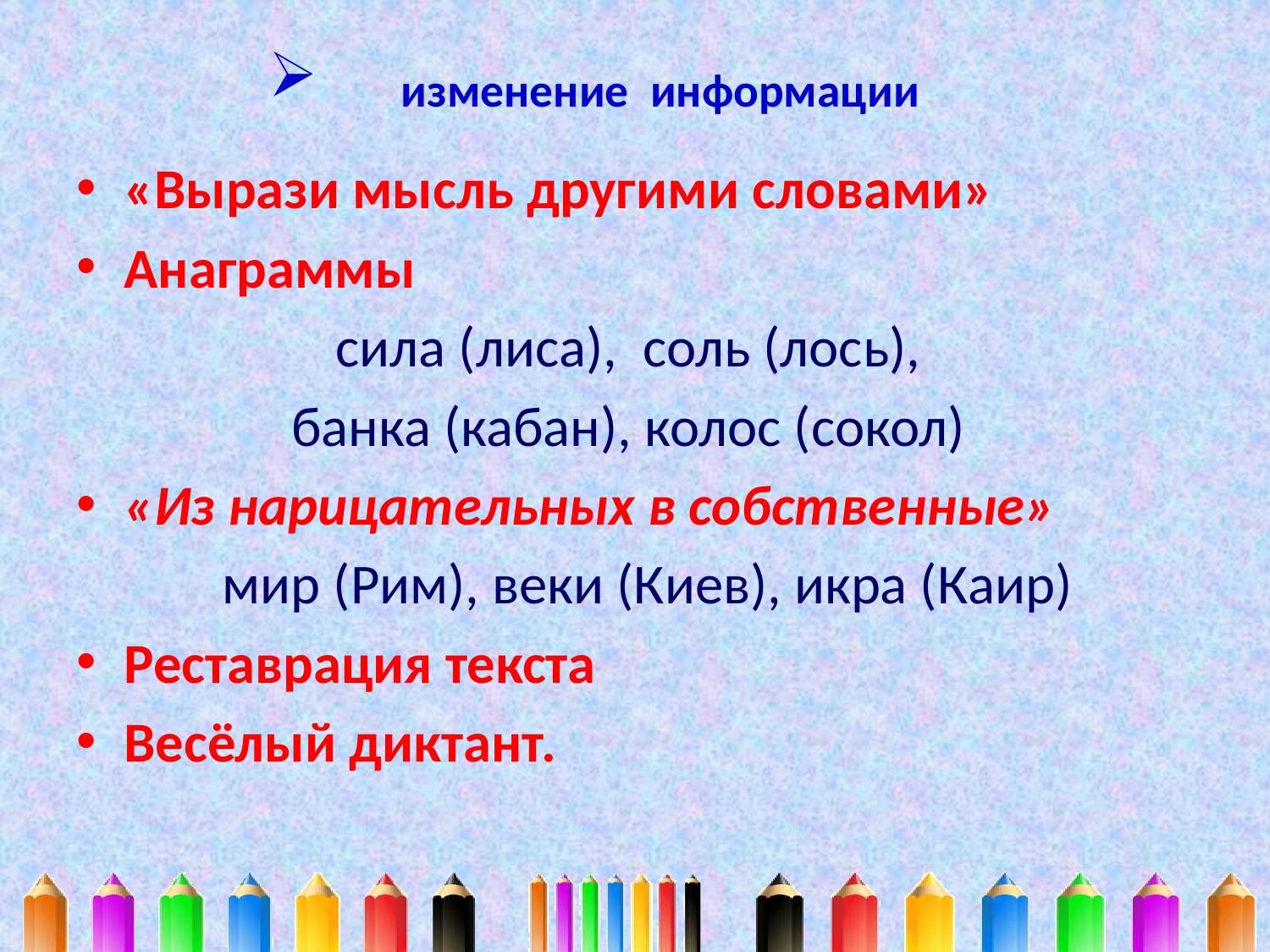

# изменение  информации
«Вырази мысль другими словами»
Анаграммы
сила (лиса),  соль (лось),
банка (кабан), колос (сокол)
«Из нарицательных в собственные»
   мир (Рим), веки (Киев), икра (Каир)
Реставрация текста
Весёлый диктант.